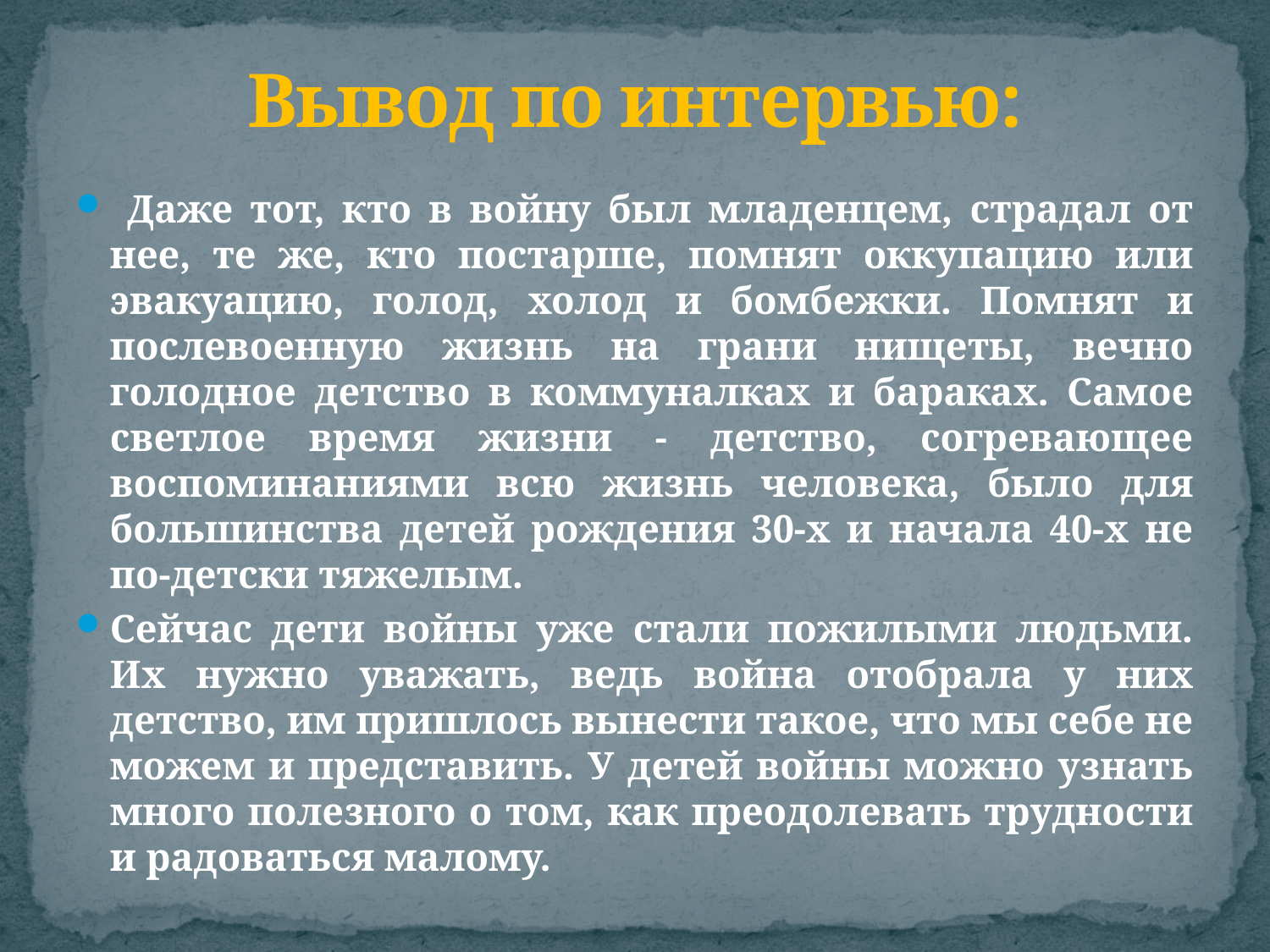

# Вывод по интервью:
 Даже тот, кто в войну был младенцем, страдал от нее, те же, кто постарше, помнят оккупацию или эвакуацию, голод, холод и бомбежки. Помнят и послевоенную жизнь на грани нищеты, вечно голодное детство в коммуналках и бараках. Cамое светлое время жизни - детство, согревающее воспоминаниями всю жизнь человека, было для большинства детей рождения 30-х и начала 40-х не по-детски тяжелым.
Сейчас дети войны уже стали пожилыми людьми. Их нужно уважать, ведь война отобрала у них детство, им пришлось вынести такое, что мы себе не можем и представить. У детей войны можно узнать много полезного о том, как преодолевать трудности и радоваться малому.